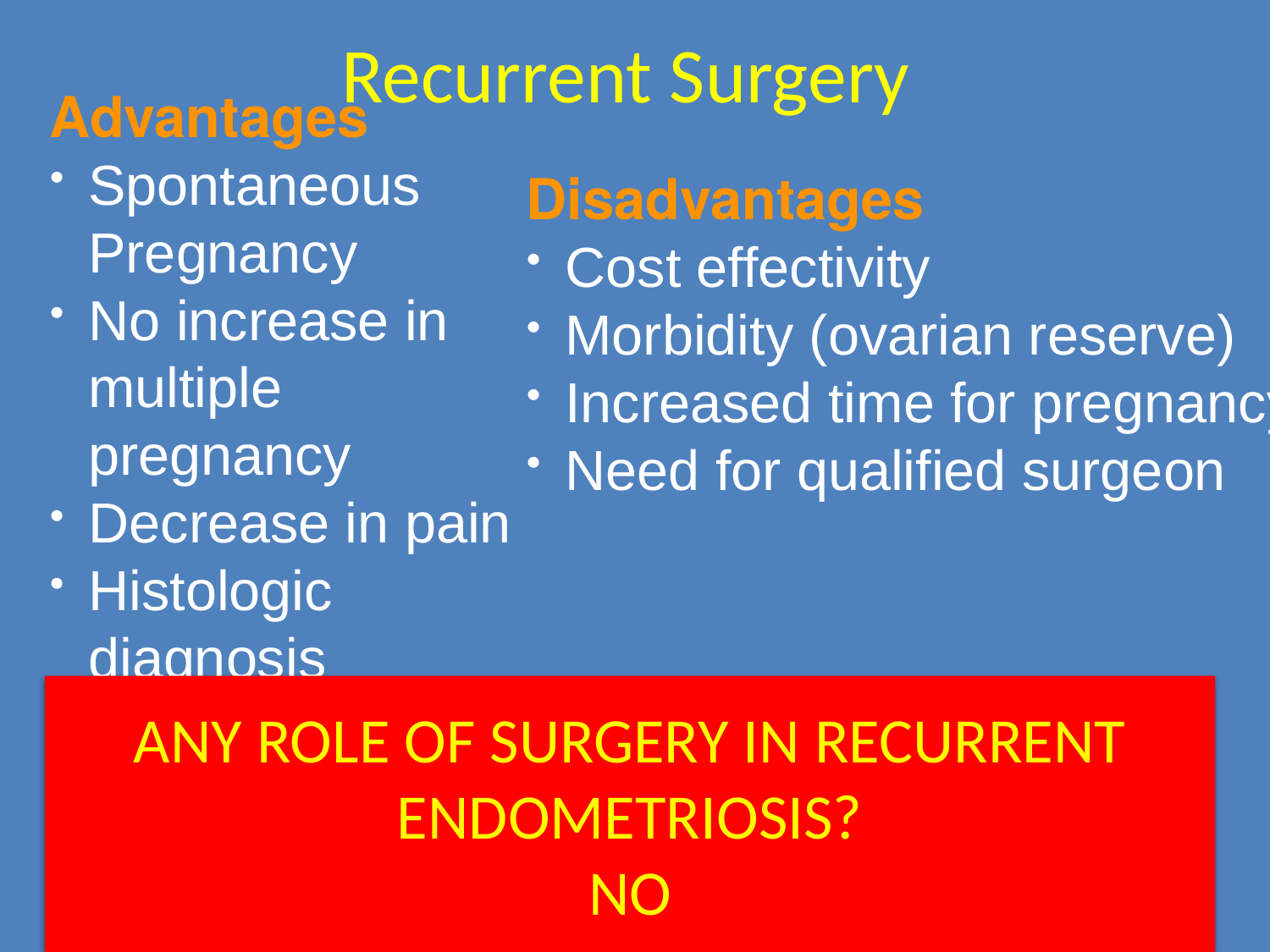

# Recurrent Surgery
Advantages
Spontaneous Pregnancy
No increase in multiple pregnancy
Decrease in pain
Histologic diagnosis
Disadvantages
Cost effectivity
Morbidity (ovarian reserve)
Increased time for pregnancy
Need for qualified surgeon

ANY ROLE OF SURGERY IN RECURRENT ENDOMETRIOSIS?
NO